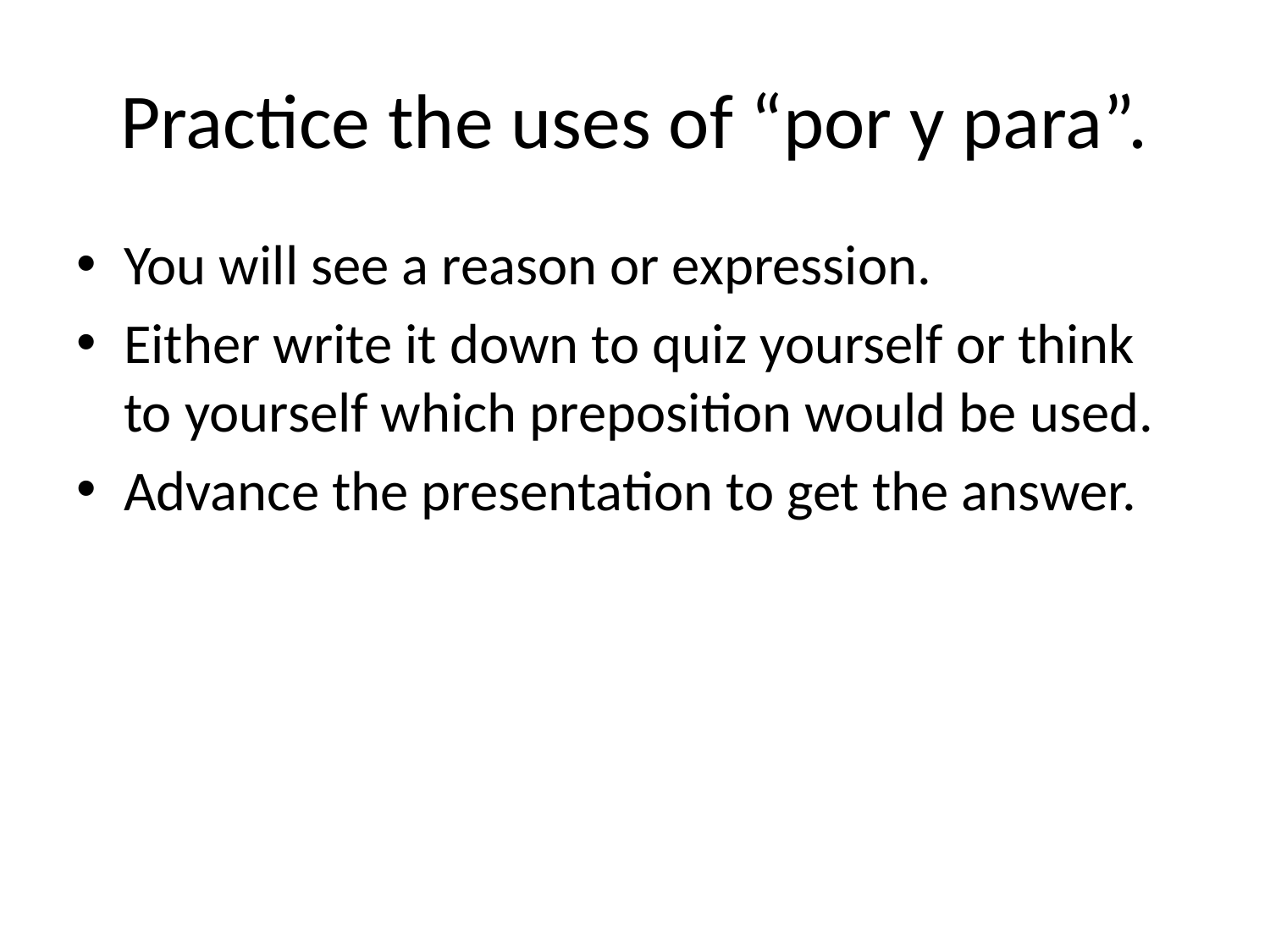

# Practice the uses of “por y para”.
You will see a reason or expression.
Either write it down to quiz yourself or think to yourself which preposition would be used.
Advance the presentation to get the answer.